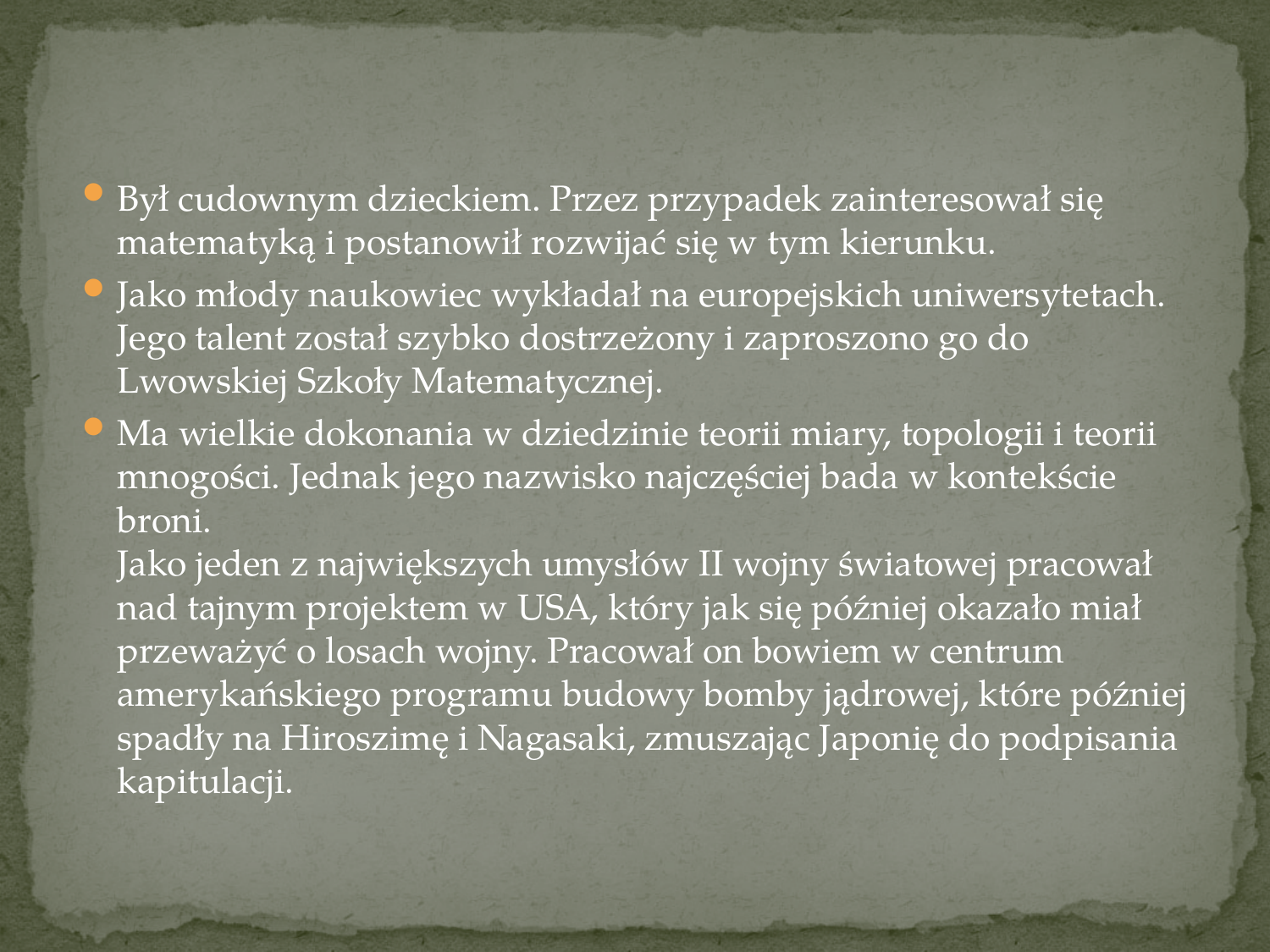

Był cudownym dzieckiem. Przez przypadek zainteresował się matematyką i postanowił rozwijać się w tym kierunku.
Jako młody naukowiec wykładał na europejskich uniwersytetach. Jego talent został szybko dostrzeżony i zaproszono go do Lwowskiej Szkoły Matematycznej.
Ma wielkie dokonania w dziedzinie teorii miary, topologii i teorii mnogości. Jednak jego nazwisko najczęściej bada w kontekście broni.
Jako jeden z największych umysłów II wojny światowej pracował nad tajnym projektem w USA, który jak się później okazało miał przeważyć o losach wojny. Pracował on bowiem w centrum amerykańskiego programu budowy bomby jądrowej, które później spadły na Hiroszimę i Nagasaki, zmuszając Japonię do podpisania kapitulacji.